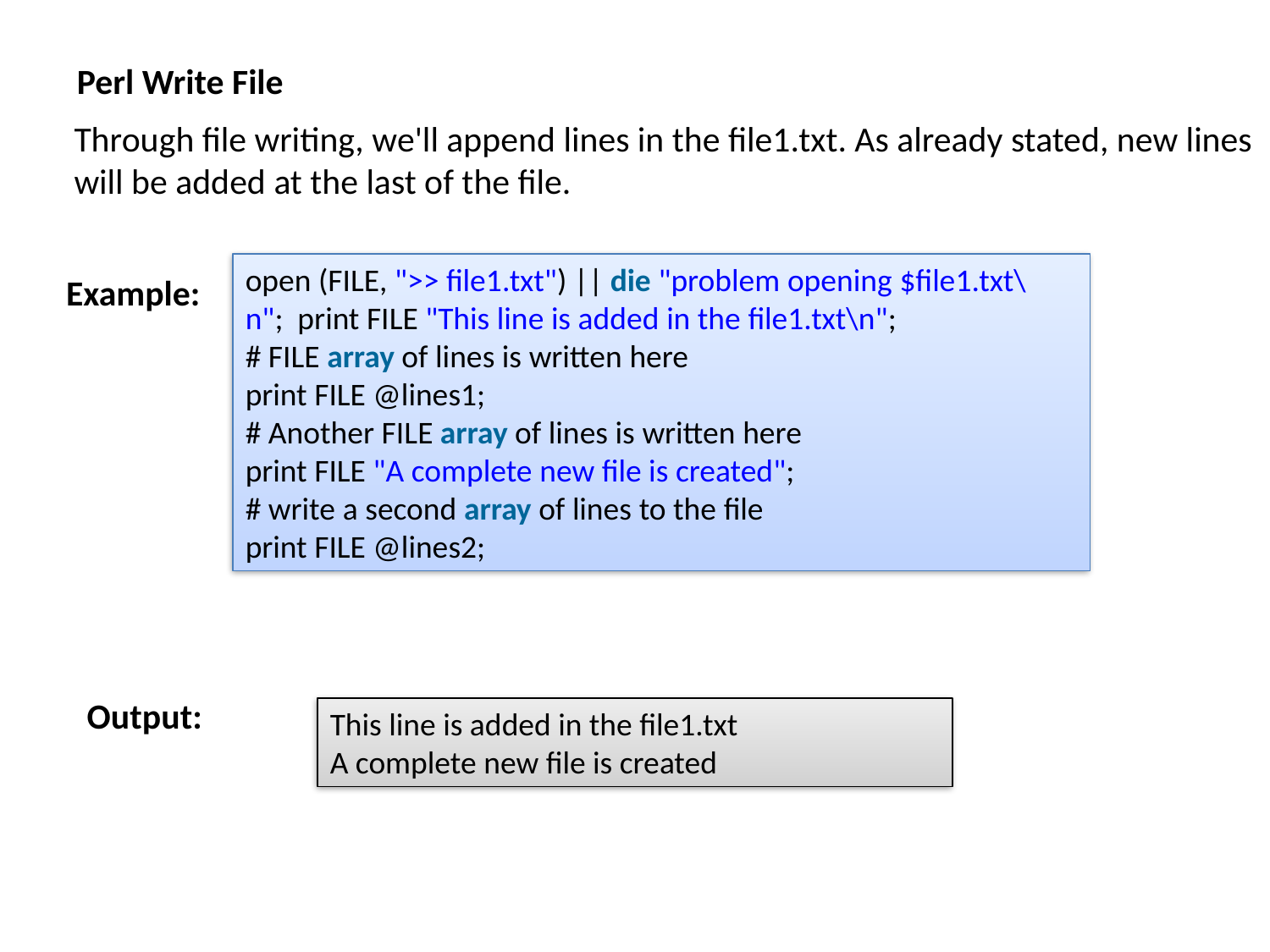

Perl Write File
Through file writing, we'll append lines in the file1.txt. As already stated, new lines will be added at the last of the file.
open (FILE, ">> file1.txt") || die "problem opening $file1.txt\n";  print FILE "This line is added in the file1.txt\n";
# FILE array of lines is written here
print FILE @lines1;
# Another FILE array of lines is written here
print FILE "A complete new file is created";
# write a second array of lines to the file
print FILE @lines2;
Example:
Output:
This line is added in the file1.txt
A complete new file is created